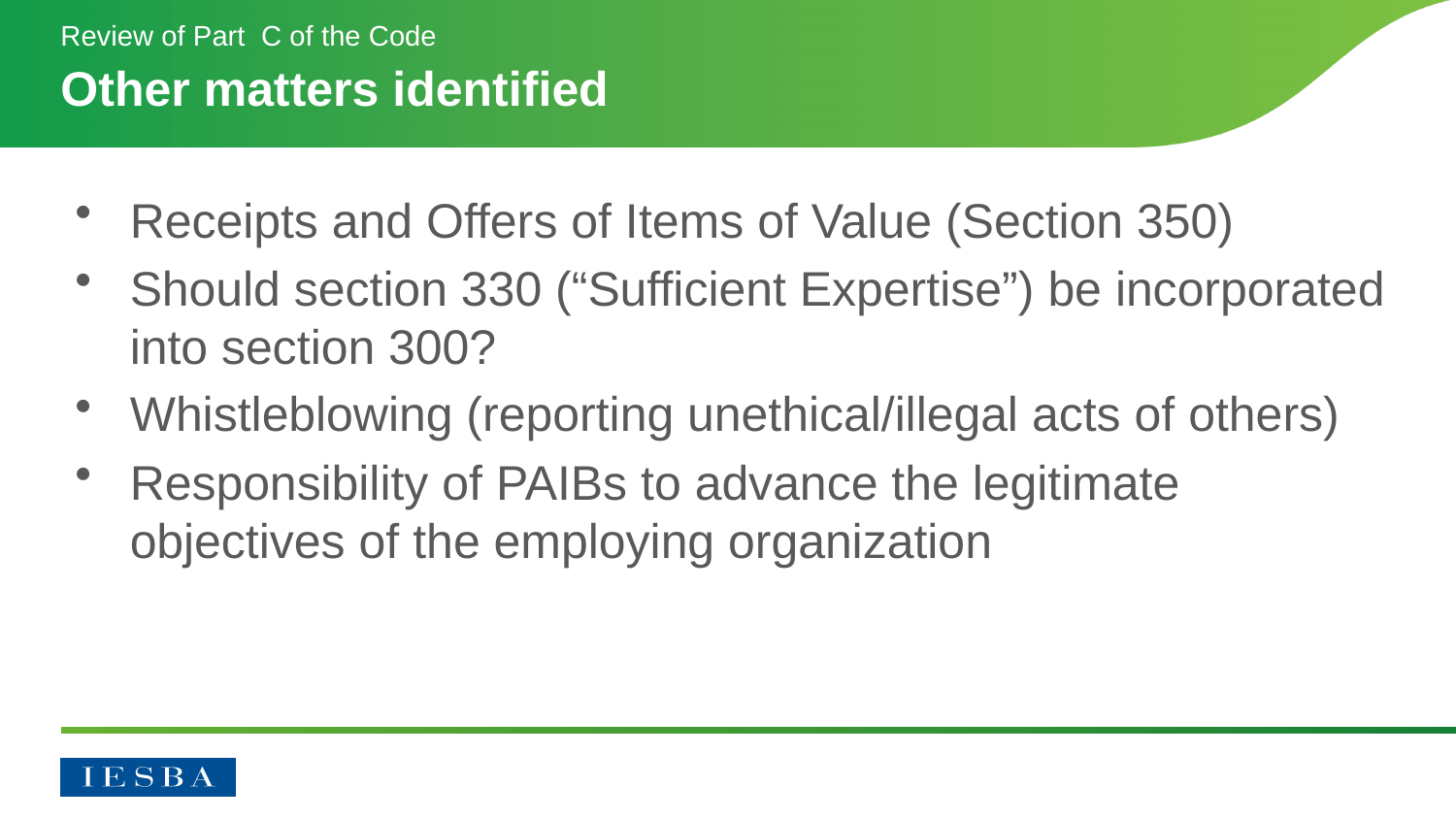

Review of Part  C of the Code

# Other matters identified
Receipts and Offers of Items of Value (Section 350)
Should section 330 (“Sufficient Expertise”) be incorporated into section 300?
Whistleblowing (reporting unethical/illegal acts of others)
Responsibility of PAIBs to advance the legitimate objectives of the employing organization